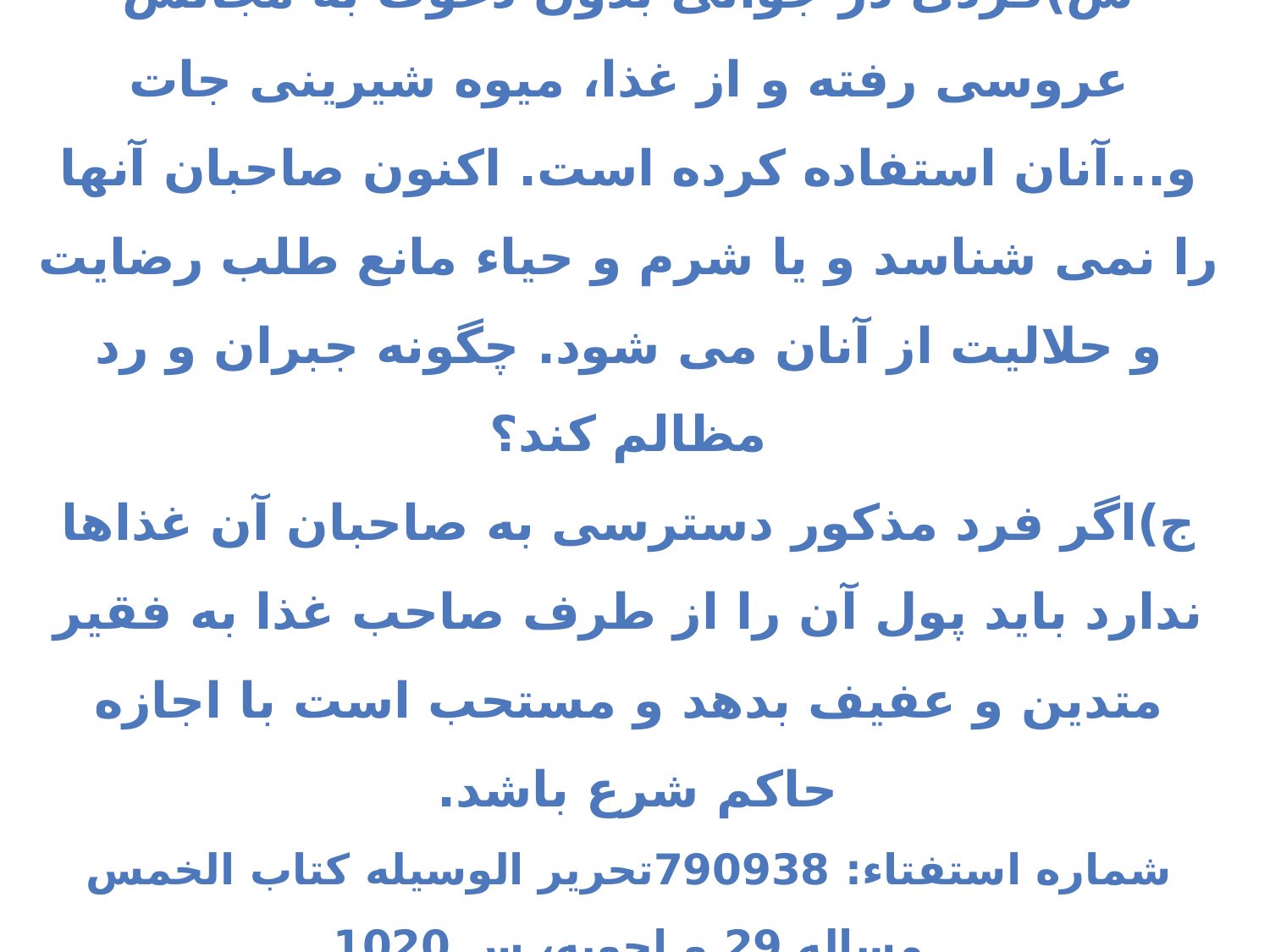

# س)فردی در جوانی بدون دعوت به مجالس عروسی رفته و از غذا، میوه شیرینی جات و...آنان استفاده کرده است. اکنون صاحبان آنها را نمی شناسد و یا شرم و حیاء مانع طلب رضایت و حلالیت از آنان می شود. چگونه جبران و رد مظالم کند؟ ج)اگر فرد مذکور دسترسی به صاحبان آن غذاها ندارد باید پول آن را از طرف صاحب غذا به فقیر متدین و عفیف بدهد و مستحب است با اجازه حاکم شرع باشد. شماره استفتاء: 790938تحریر الوسیله کتاب الخمس مساله 29 و اجوبه، س 1020